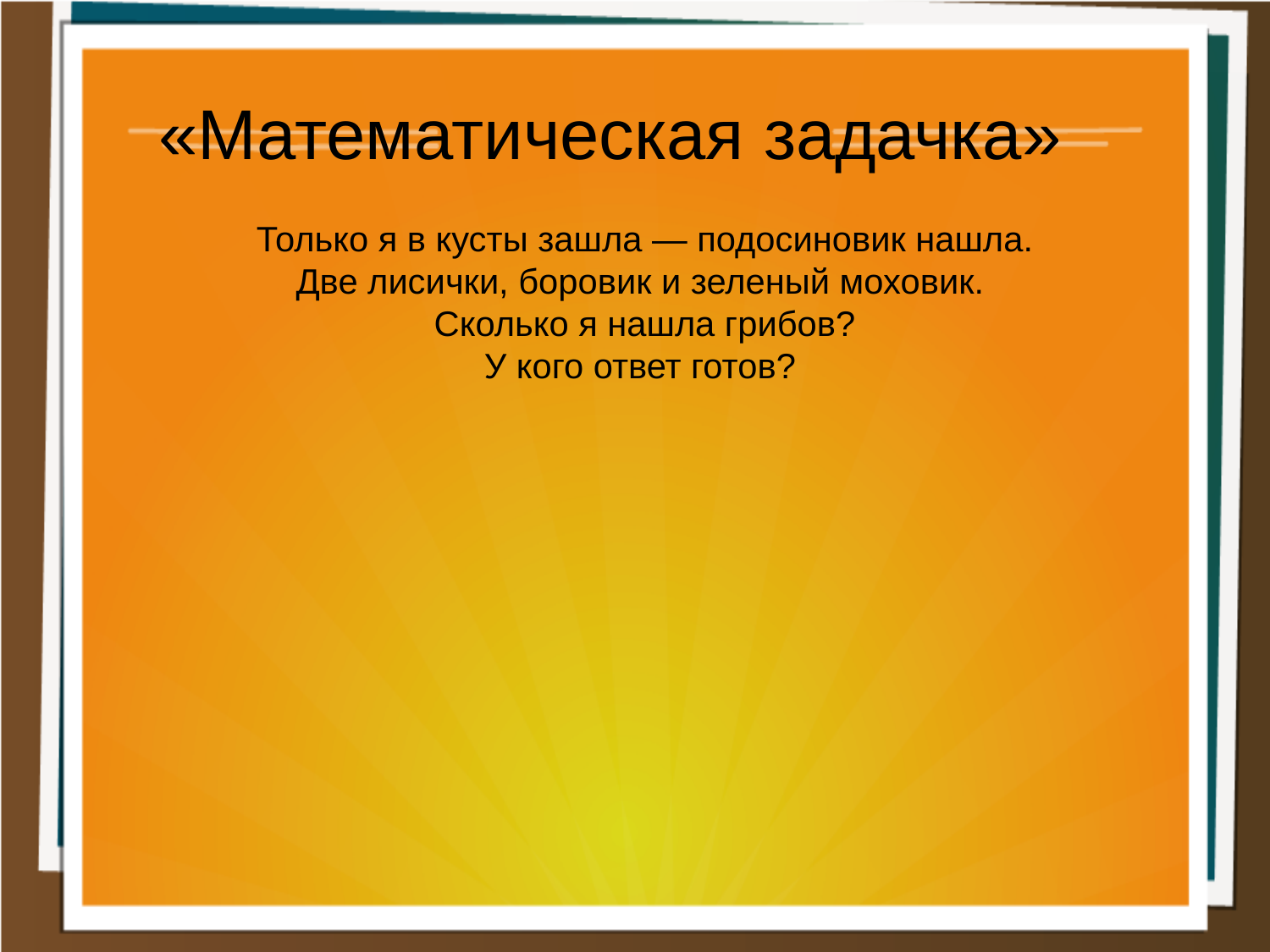

«Математическая задачка»
Только я в кусты зашла — подосиновик нашла.
Две лисички, боровик и зеленый моховик.
Сколько я нашла грибов?
У кого ответ готов?